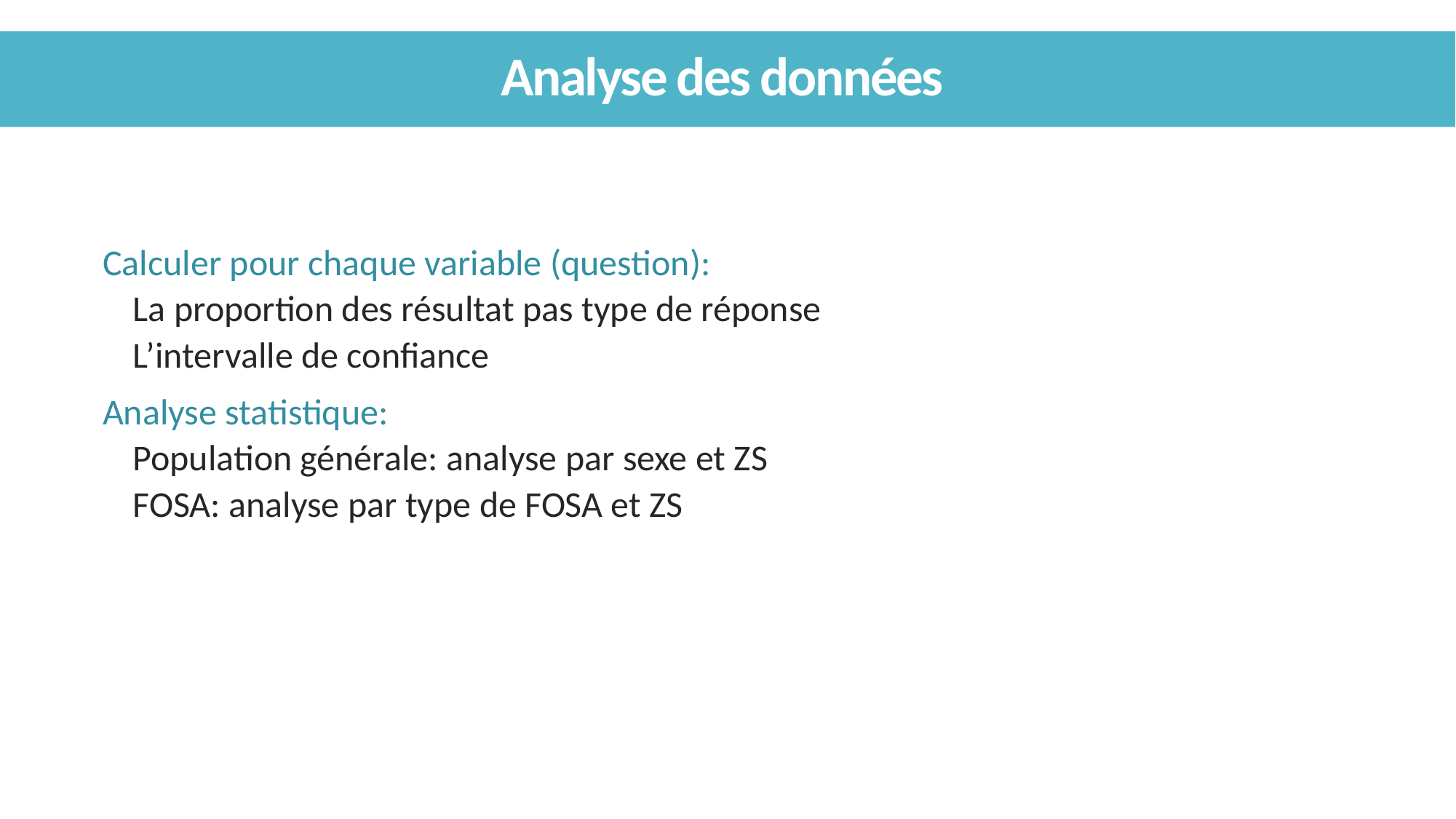

# Analyse des données
Calculer pour chaque variable (question):
La proportion des résultat pas type de réponse
L’intervalle de confiance
Analyse statistique:
Population générale: analyse par sexe et ZS
FOSA: analyse par type de FOSA et ZS